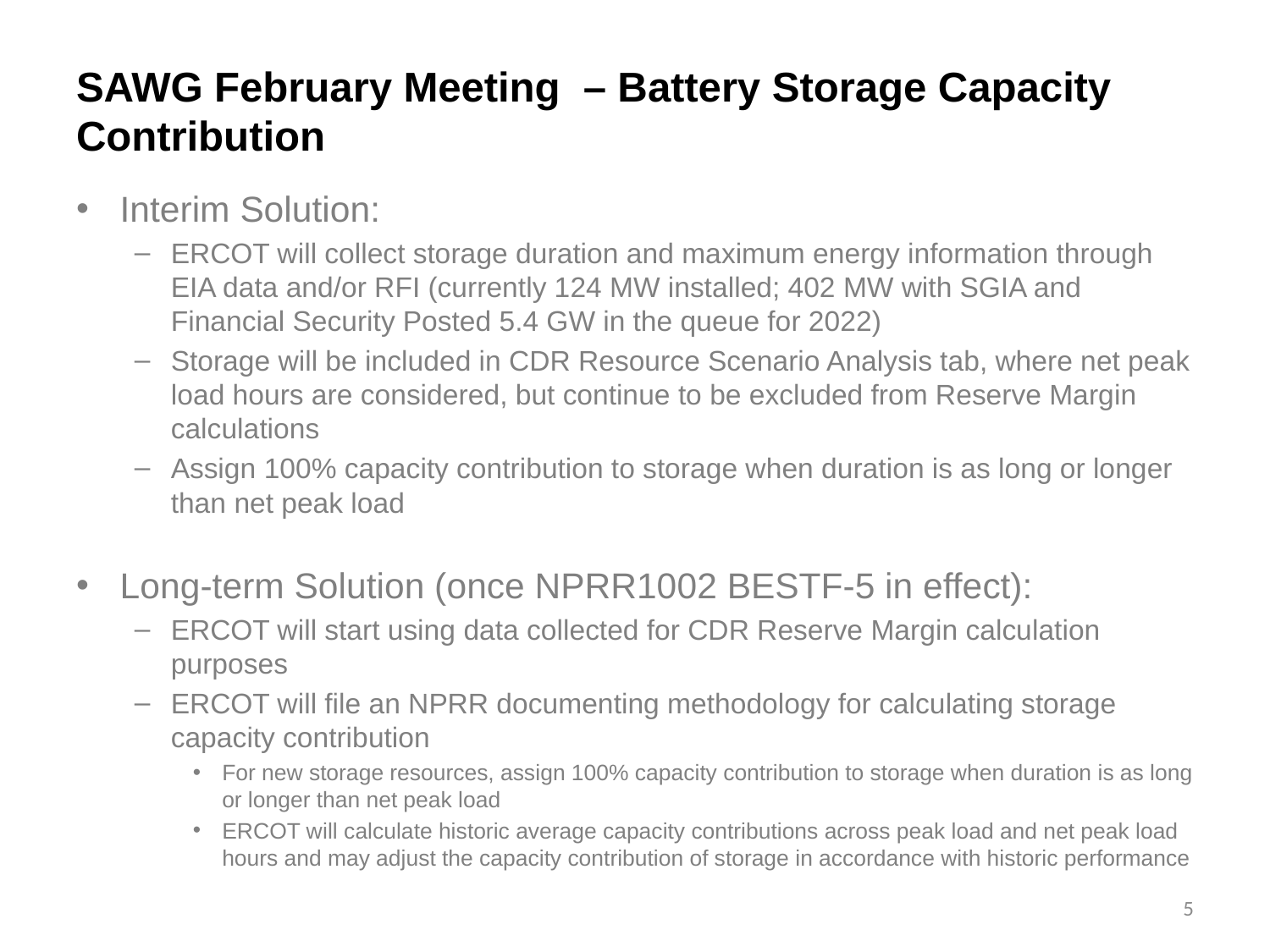

# SAWG February Meeting  – Battery Storage Capacity Contribution
Interim Solution:
ERCOT will collect storage duration and maximum energy information through EIA data and/or RFI (currently 124 MW installed; 402 MW with SGIA and Financial Security Posted 5.4 GW in the queue for 2022)
Storage will be included in CDR Resource Scenario Analysis tab, where net peak load hours are considered, but continue to be excluded from Reserve Margin calculations
Assign 100% capacity contribution to storage when duration is as long or longer than net peak load

Long-term Solution (once NPRR1002 BESTF-5 in effect):
ERCOT will start using data collected for CDR Reserve Margin calculation purposes
ERCOT will file an NPRR documenting methodology for calculating storage capacity contribution
For new storage resources, assign 100% capacity contribution to storage when duration is as long or longer than net peak load
ERCOT will calculate historic average capacity contributions across peak load and net peak load hours and may adjust the capacity contribution of storage in accordance with historic performance

5